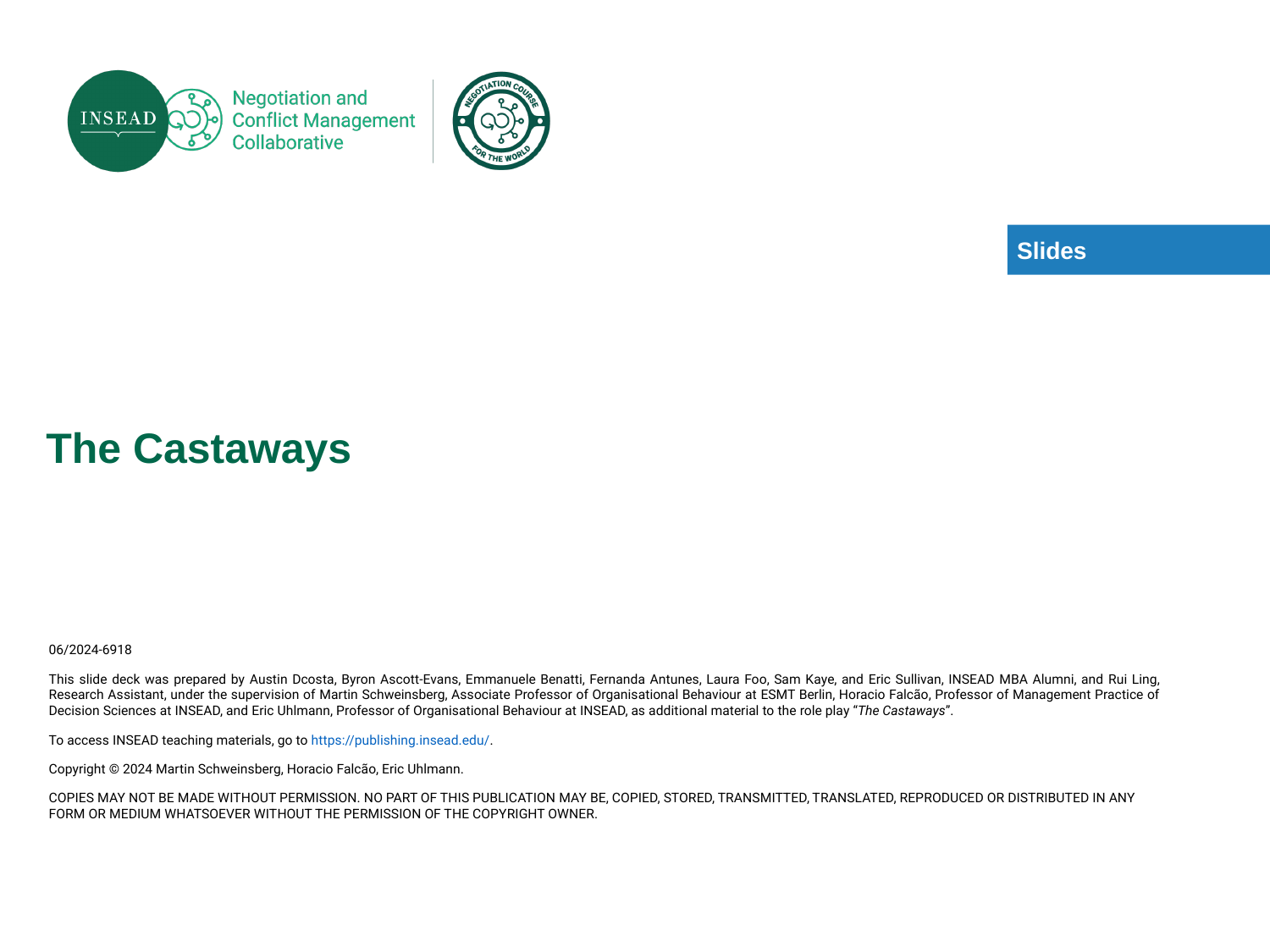

# The Castaways

06/2024-6918
This slide deck was prepared by Austin Dcosta, Byron Ascott-Evans, Emmanuele Benatti, Fernanda Antunes, Laura Foo, Sam Kaye, and Eric Sullivan, INSEAD MBA Alumni, and Rui Ling, Research Assistant, under the supervision of Martin Schweinsberg, Associate Professor of Organisational Behaviour at ESMT Berlin, Horacio Falcão, Professor of Management Practice of Decision Sciences at INSEAD, and Eric Uhlmann, Professor of Organisational Behaviour at INSEAD, as additional material to the role play “The Castaways”.
To access INSEAD teaching materials, go to https://publishing.insead.edu/.
Copyright © 2024 Martin Schweinsberg, Horacio Falcão, Eric Uhlmann.
COPIES MAY NOT BE MADE WITHOUT PERMISSION. NO PART OF THIS PUBLICATION MAY BE, COPIED, STORED, TRANSMITTED, TRANSLATED, REPRODUCED OR DISTRIBUTED IN ANY FORM OR MEDIUM WHATSOEVER WITHOUT THE PERMISSION OF THE COPYRIGHT OWNER.